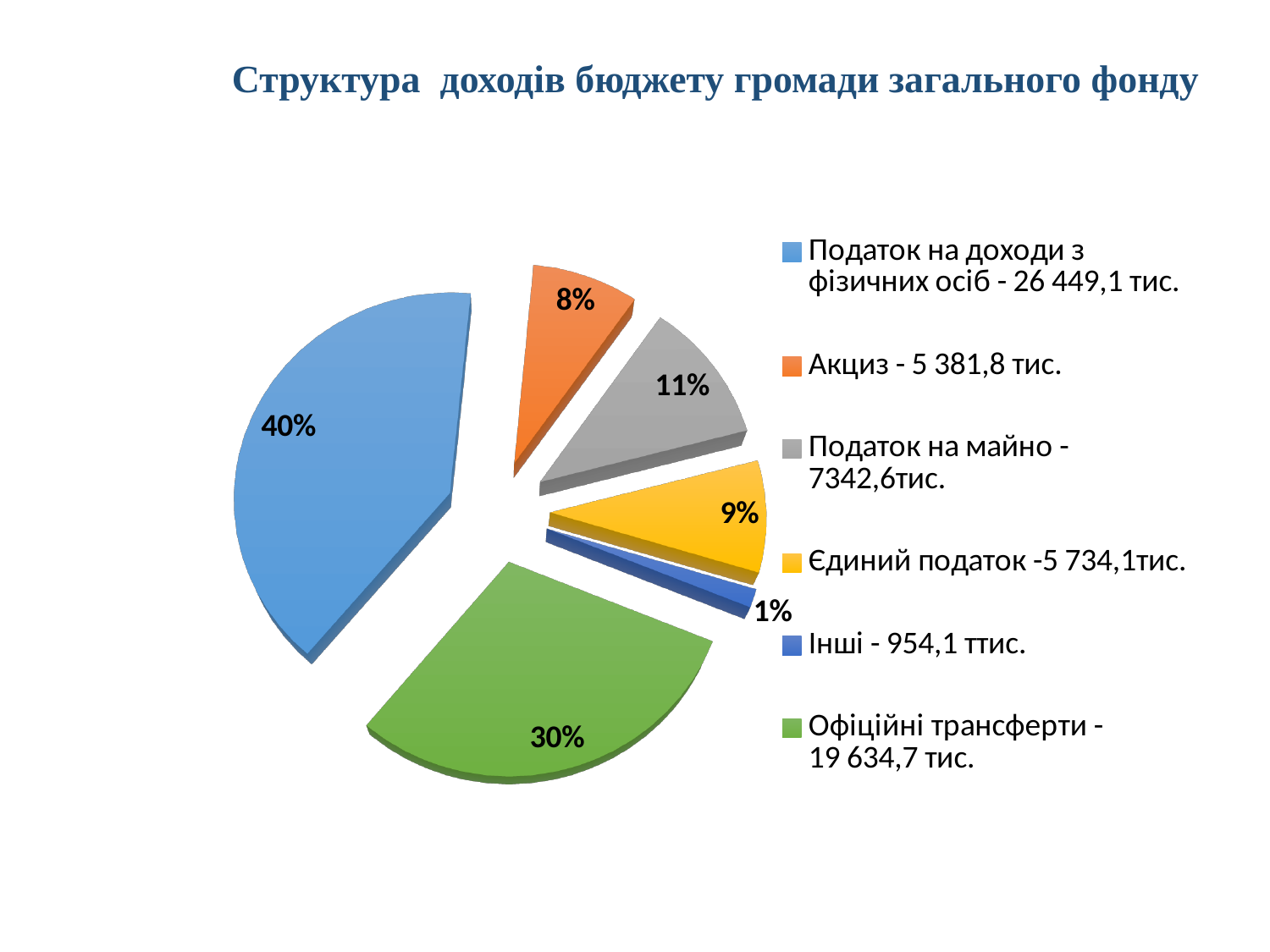

# Структура  доходів бюджету громади загального фонду

[unsupported chart]